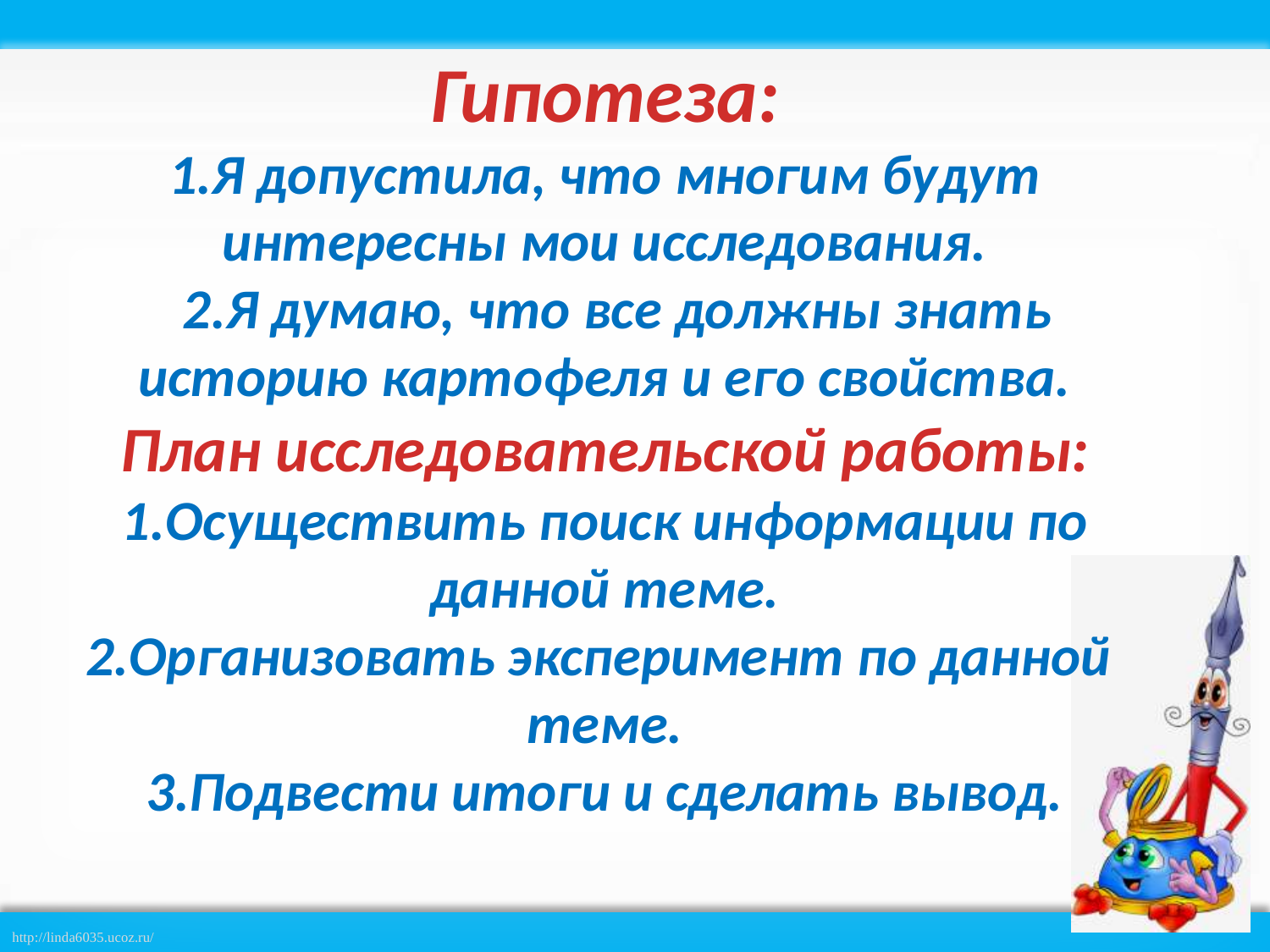

# Гипотеза: 1.Я допустила, что многим будут интересны мои исследования. 2.Я думаю, что все должны знать историю картофеля и его свойства. План исследовательской работы: 1.Осуществить поиск информации по данной теме. 2.Организовать эксперимент по данной   теме. 3.Подвести итоги и сделать вывод.